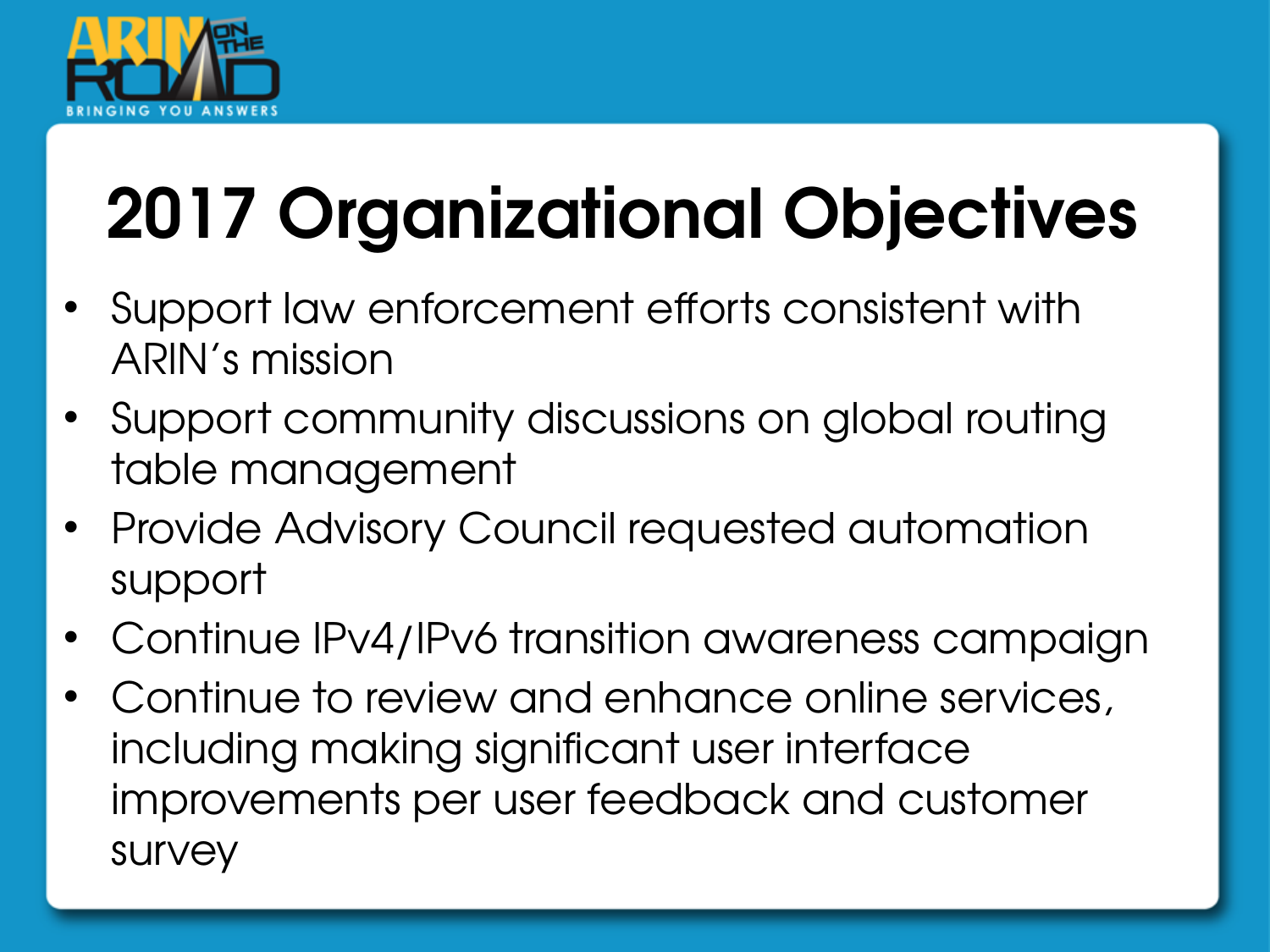

# 2017 Organizational Objectives
Support law enforcement efforts consistent with ARIN’s mission
Support community discussions on global routing table management
Provide Advisory Council requested automation support
Continue IPv4/IPv6 transition awareness campaign
Continue to review and enhance online services, including making significant user interface improvements per user feedback and customer survey